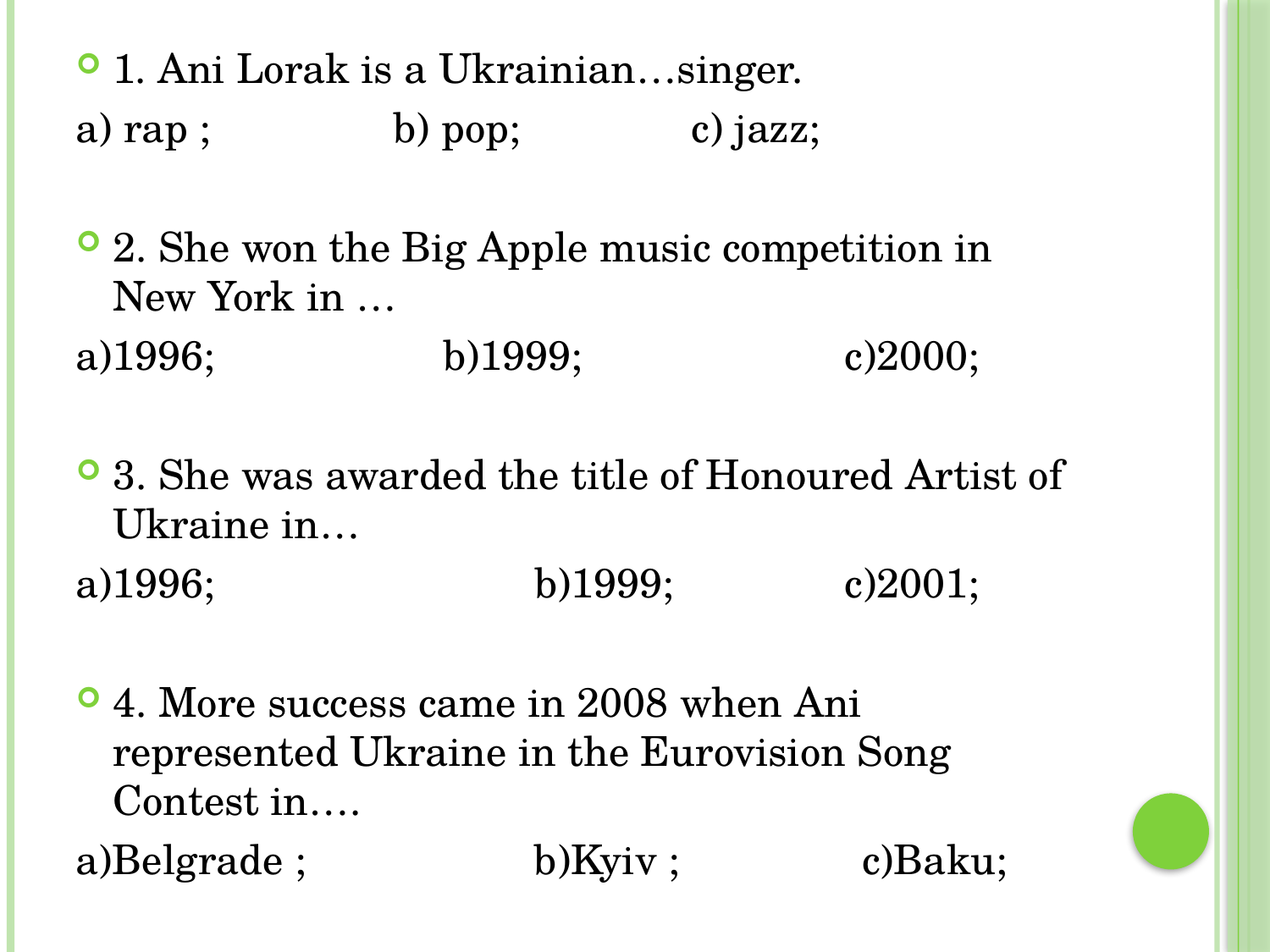

1. Ani Lorak is a Ukrainian…singer.
a) rap ;                b) pop;               c) jazz;

2. She won the Big Apple music competition in New York in …
a)1996;                    b)1999;                       c)2000;

3. She was awarded the title of Honoured Artist of Ukraine in…
a)1996;                            b)1999;               c)2001;

4. More success came in 2008 when Ani represented Ukraine in the Eurovision Song Contest in….
a)Belgrade ;                    b)Kyiv ;                c)Baku;